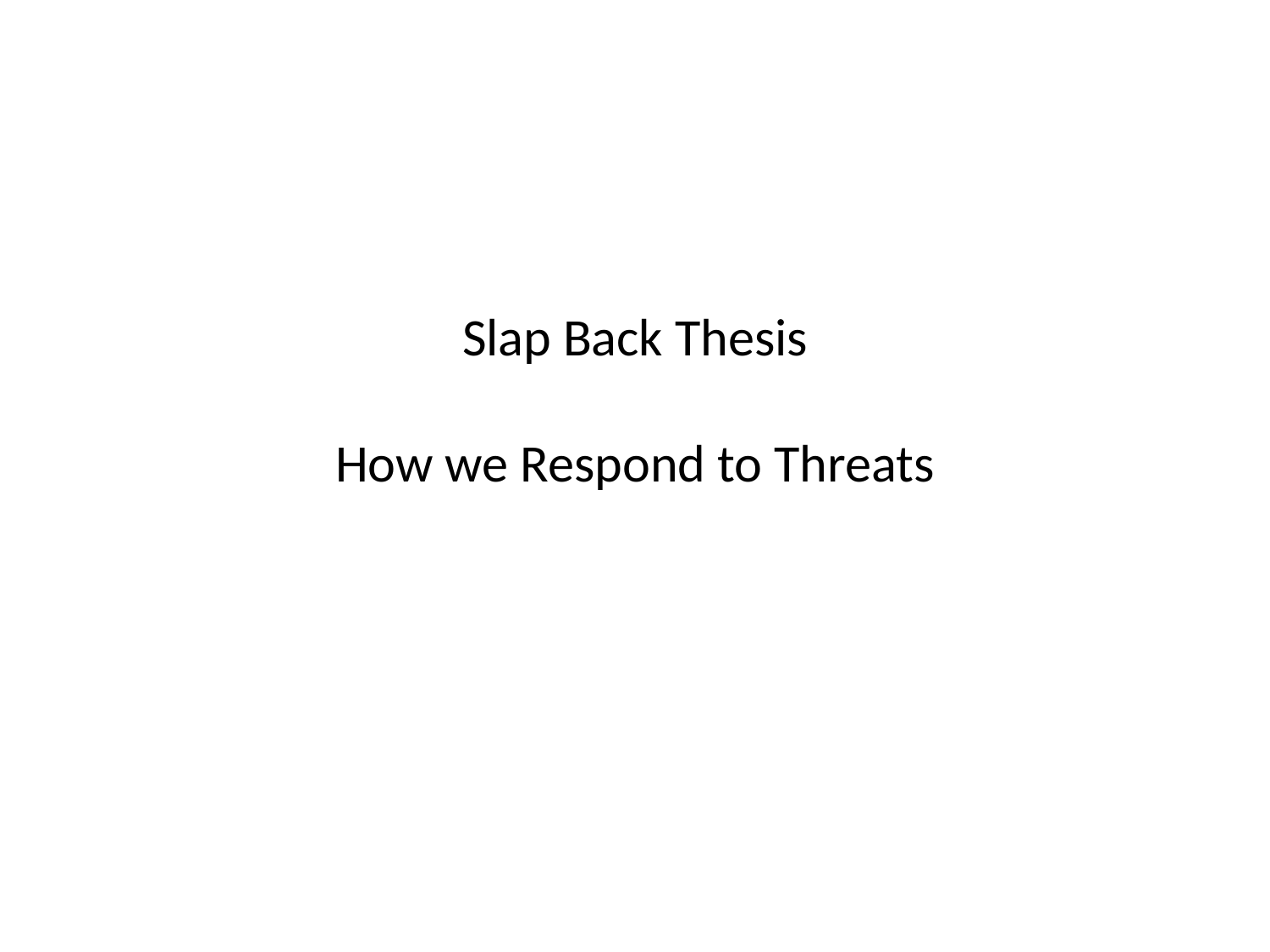

# Slap Back Thesis How we Respond to Threats